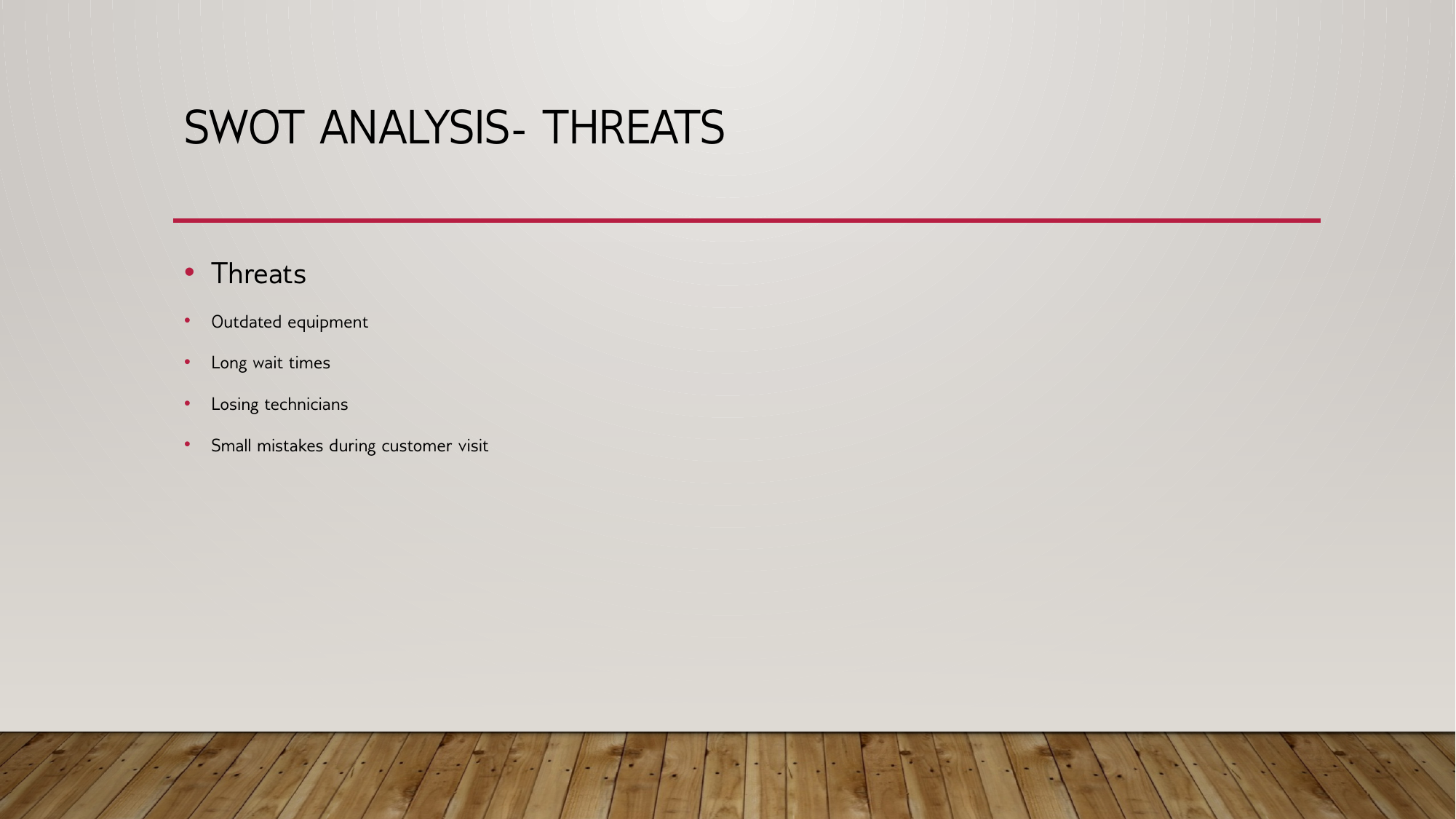

# SWOT Analysis- Threats
Threats
Outdated equipment
Long wait times
Losing technicians
Small mistakes during customer visit